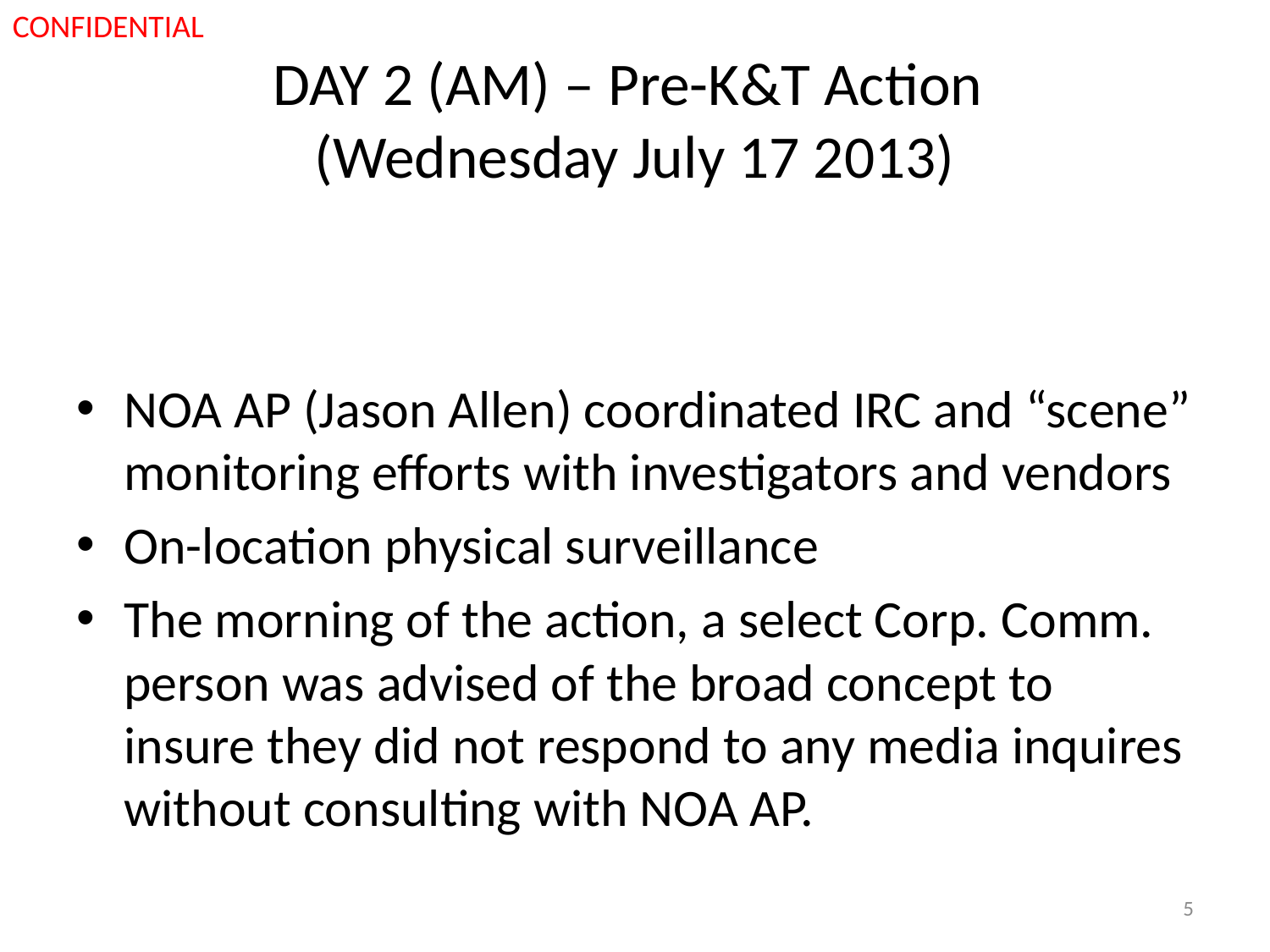

CONFIDENTIAL
# DAY 2 (AM) – Pre-K&T Action (Wednesday July 17 2013)

NOA AP (Jason Allen) coordinated IRC and “scene” monitoring efforts with investigators and vendors
On-location physical surveillance
The morning of the action, a select Corp. Comm. person was advised of the broad concept to insure they did not respond to any media inquires without consulting with NOA AP.

5